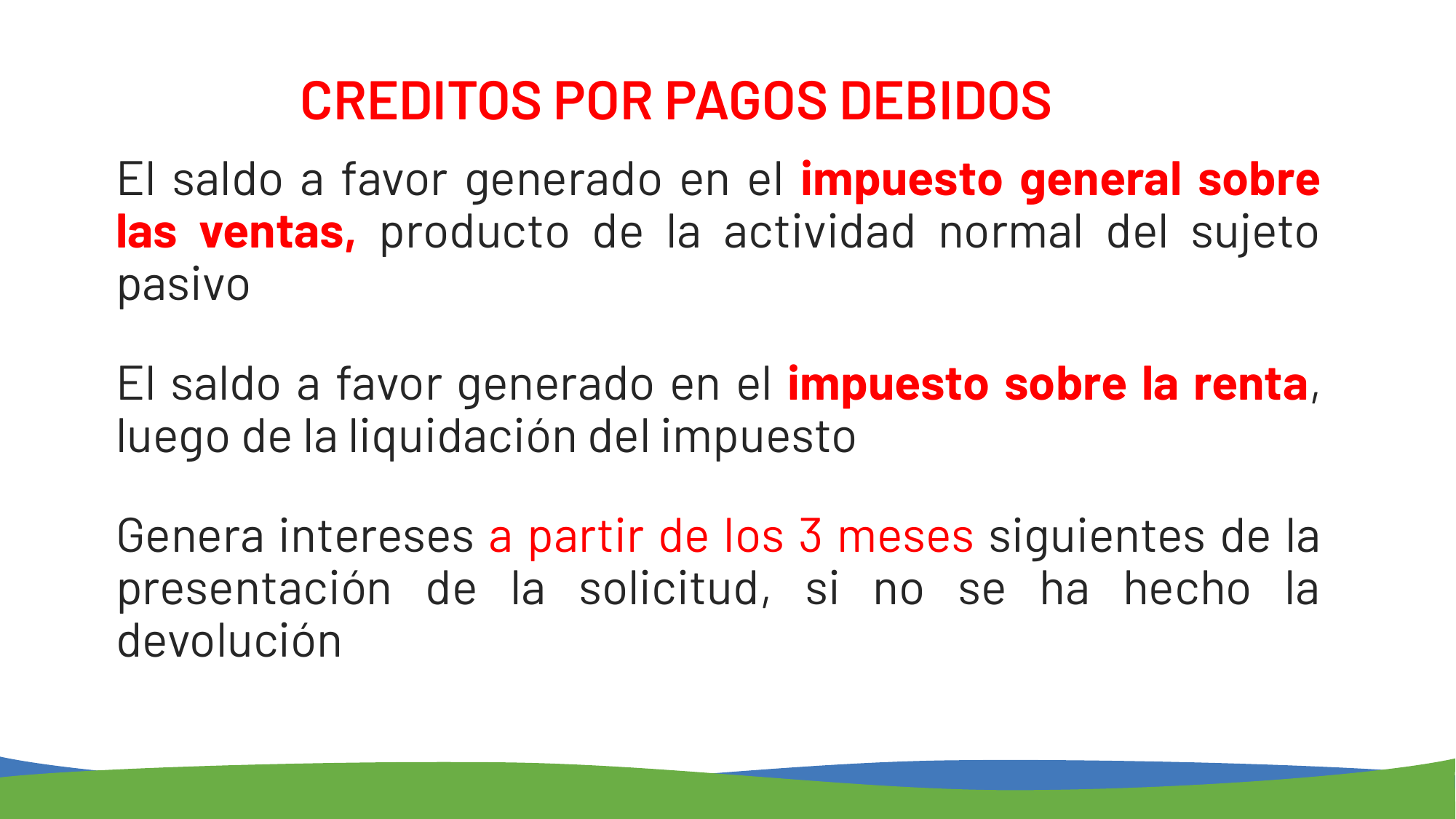

# CREDITOS POR PAGOS DEBIDOS
El saldo a favor generado en el impuesto general sobre las ventas, producto de la actividad normal del sujeto pasivo

El saldo a favor generado en el impuesto sobre la renta, luego de la liquidación del impuesto

Genera intereses a partir de los 3 meses siguientes de la presentación de la solicitud, si no se ha hecho la devolución